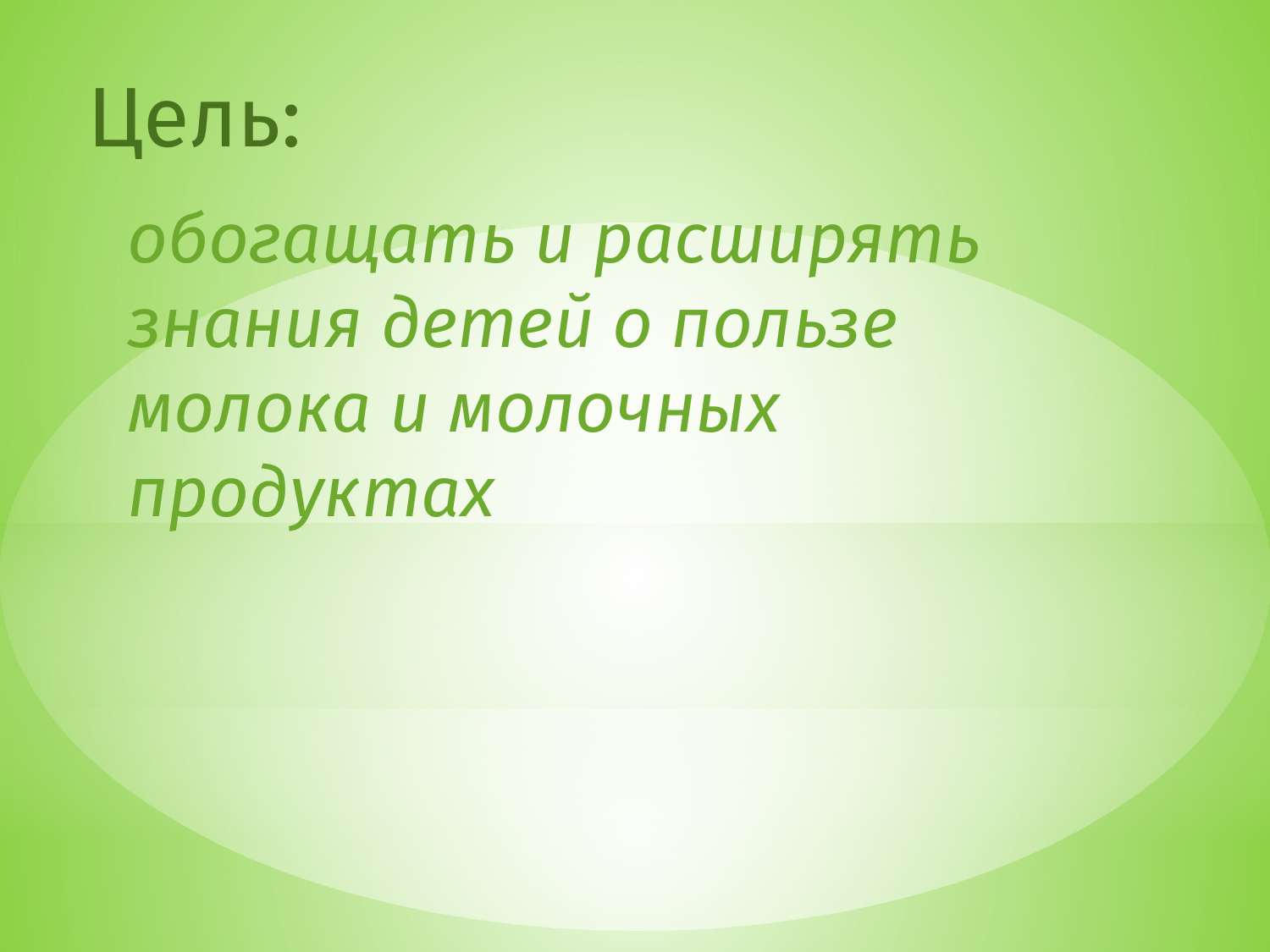

Цель:
обогащать и расширять знания детей о пользе молока и молочных продуктах